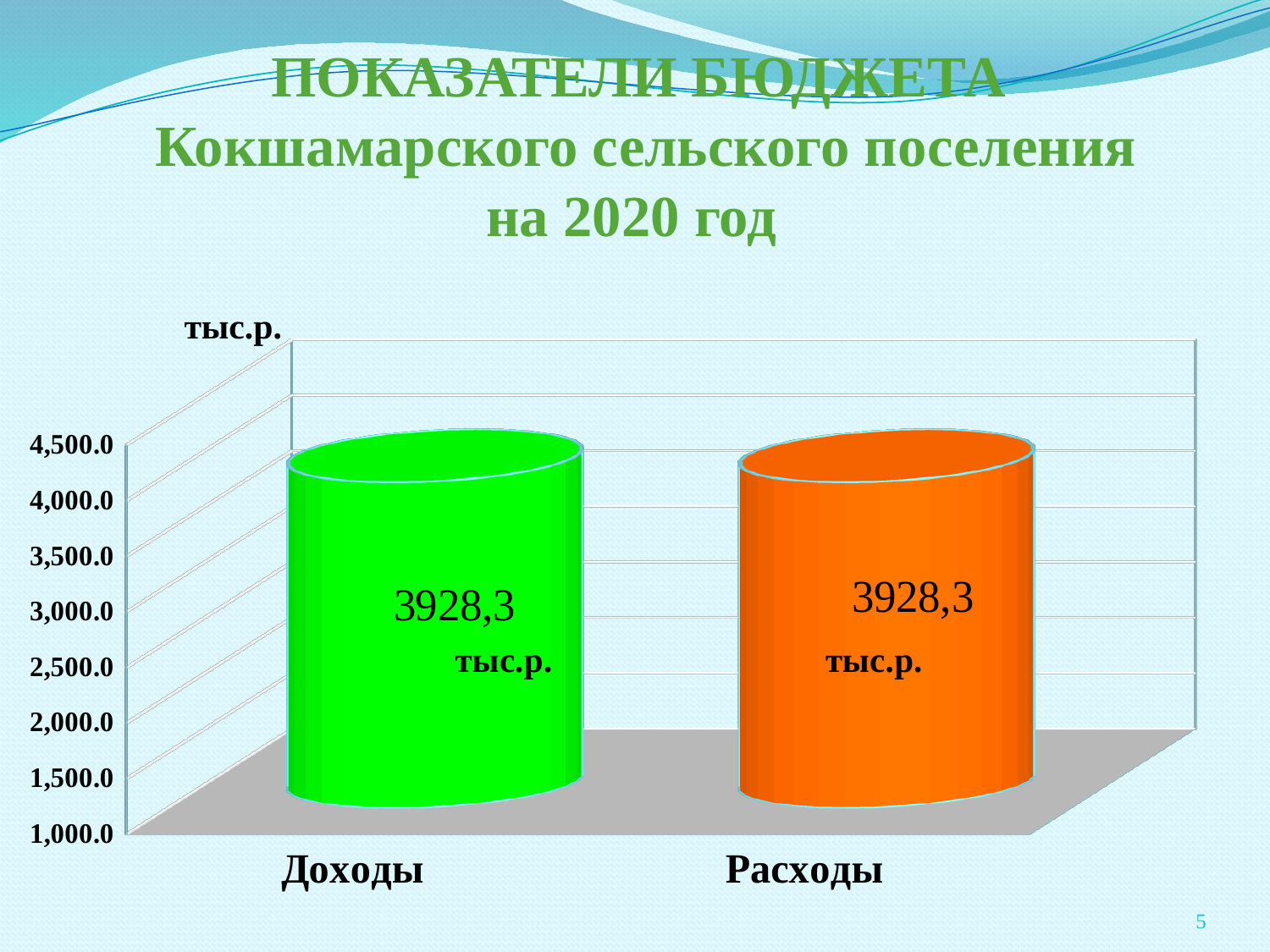

# ПОКАЗАТЕЛИ БЮДЖЕТА Кокшамарского сельского поселения на 2020 год

[unsupported chart]

тыс.р.

5